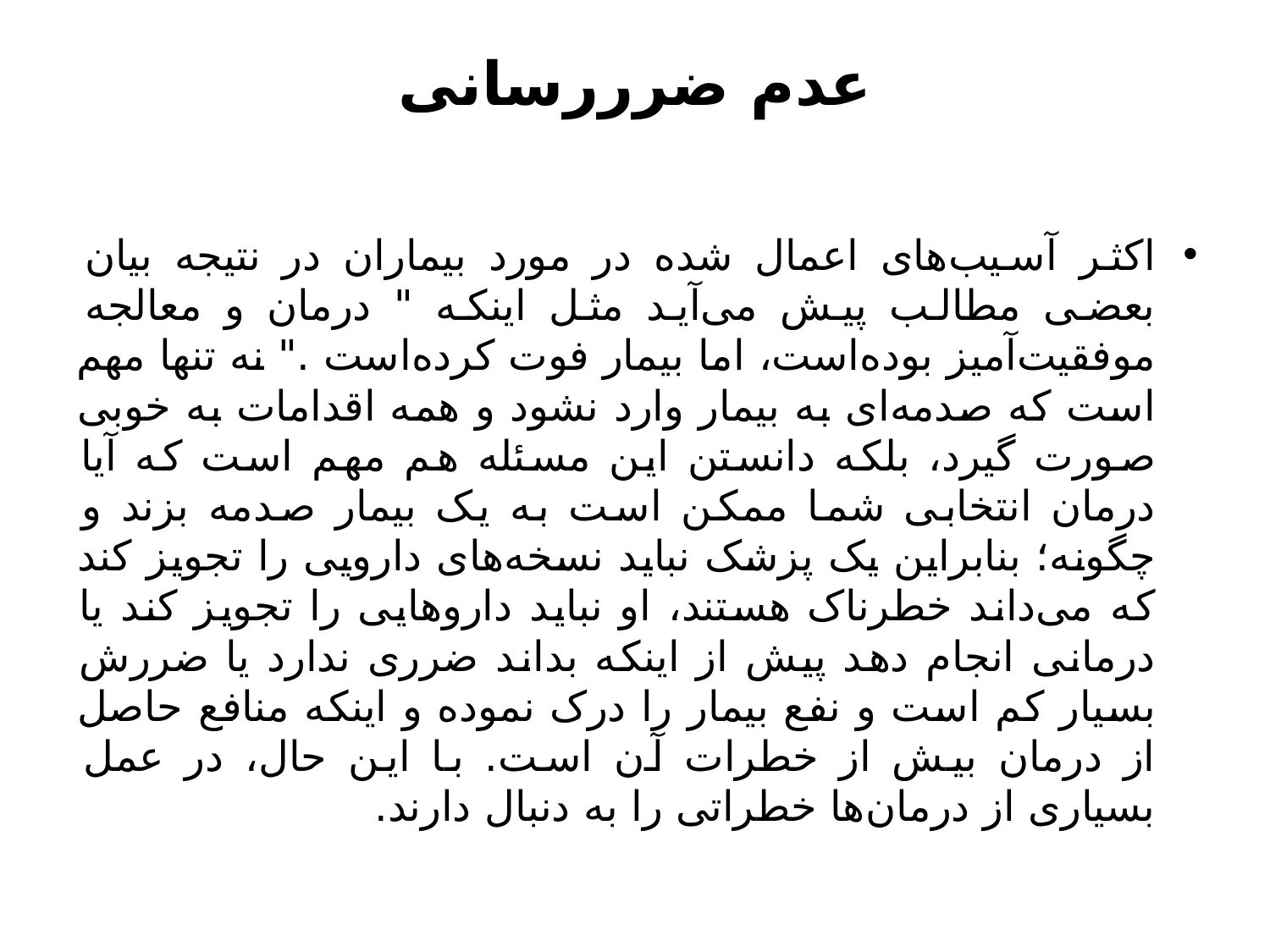

# عدم ضرررسانی
اکثر آسیب‌های اعمال شده در مورد بیماران در نتیجه بیان بعضی مطالب پیش می‌آید مثل اینکه " درمان و معالجه موفقیت‌آمیز بوده‌است، اما بیمار فوت کرده‌است ." نه تنها مهم است که صدمه‌ای به بیمار وارد نشود و همه اقدامات به خوبی صورت گیرد، بلکه دانستن این مسئله هم مهم است که آیا درمان انتخابی شما ممکن است به یک بیمار صدمه بزند و چگونه؛ بنابراین یک پزشک نباید نسخه‌های دارویی را تجویز کند که می‌داند خطرناک هستند، او نباید داروهایی را تجویز کند یا درمانی انجام دهد پیش از اینکه بداند ضرری ندارد یا ضررش بسیار کم است و نفع بیمار را درک نموده و اینکه منافع حاصل از درمان بیش از خطرات آن است. با این حال، در عمل بسیاری از درمان‌ها خطراتی را به دنبال دارند.